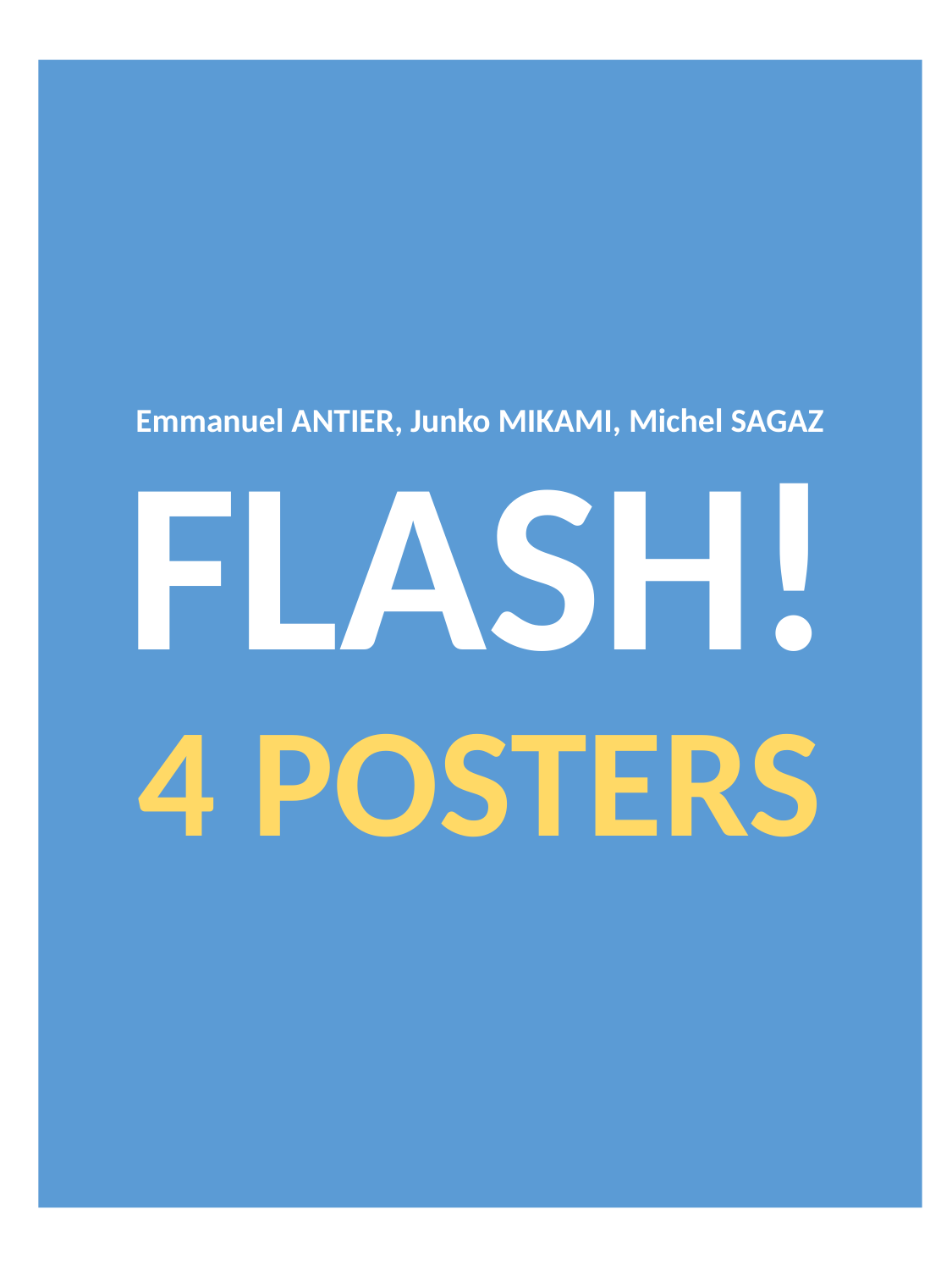

# Emmanuel ANTIER, Junko MIKAMI, Michel SAGAZ FLASH! 4 POSTERS